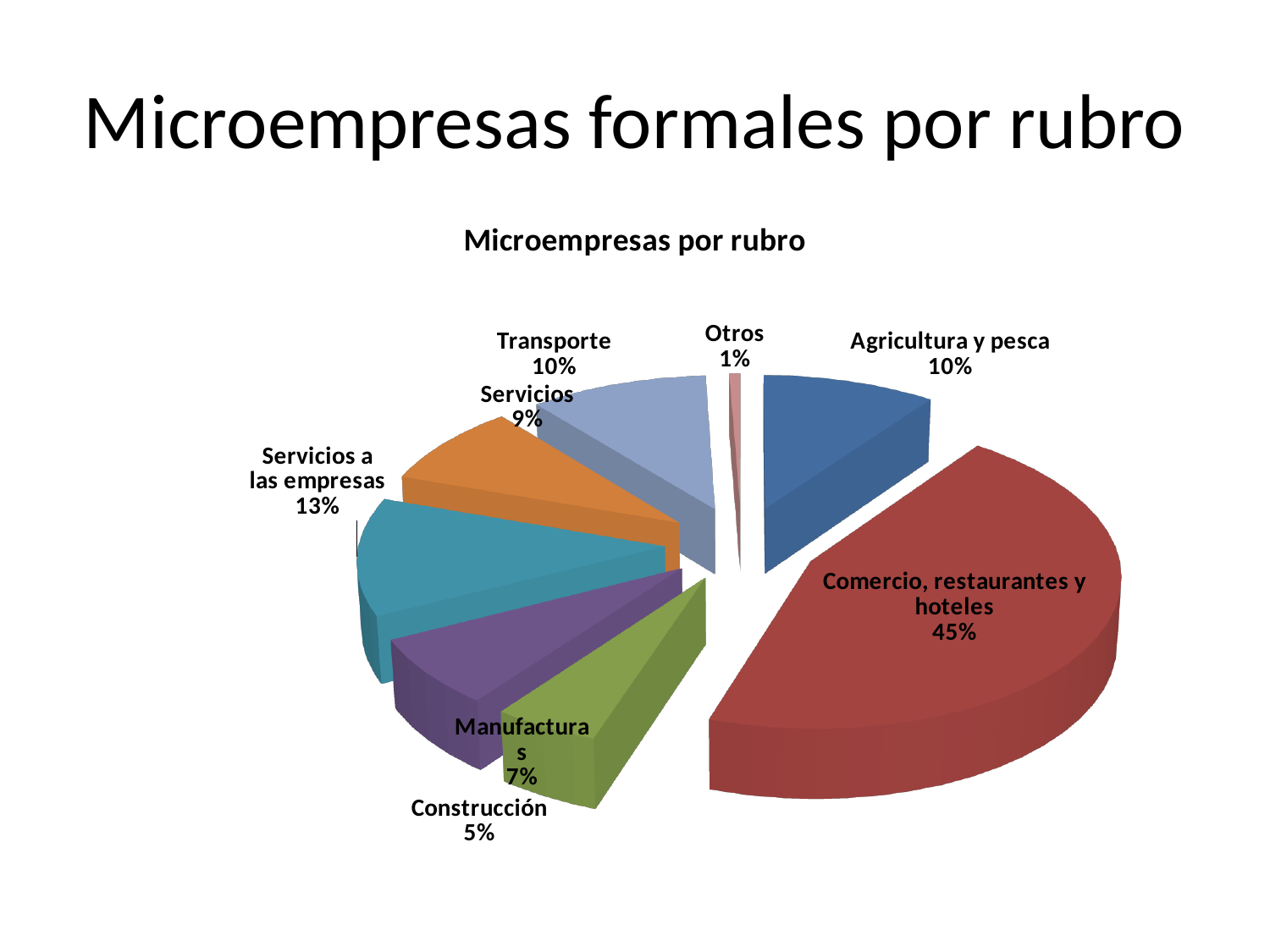

# Microempresas formales por rubro

[unsupported chart]